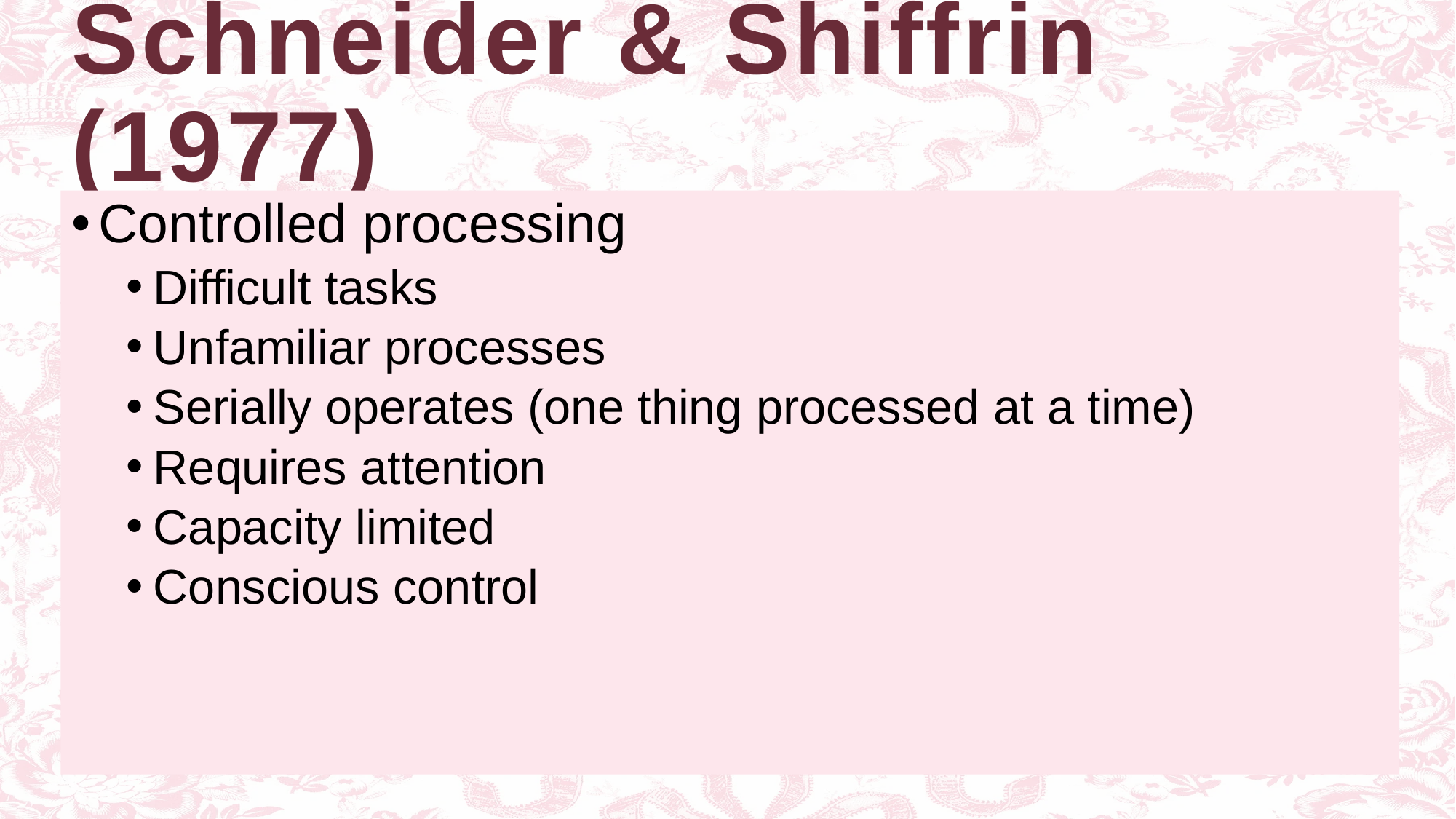

# Schneider & Shiffrin (1977)
Controlled processing
Difficult tasks
Unfamiliar processes
Serially operates (one thing processed at a time)
Requires attention
Capacity limited
Conscious control